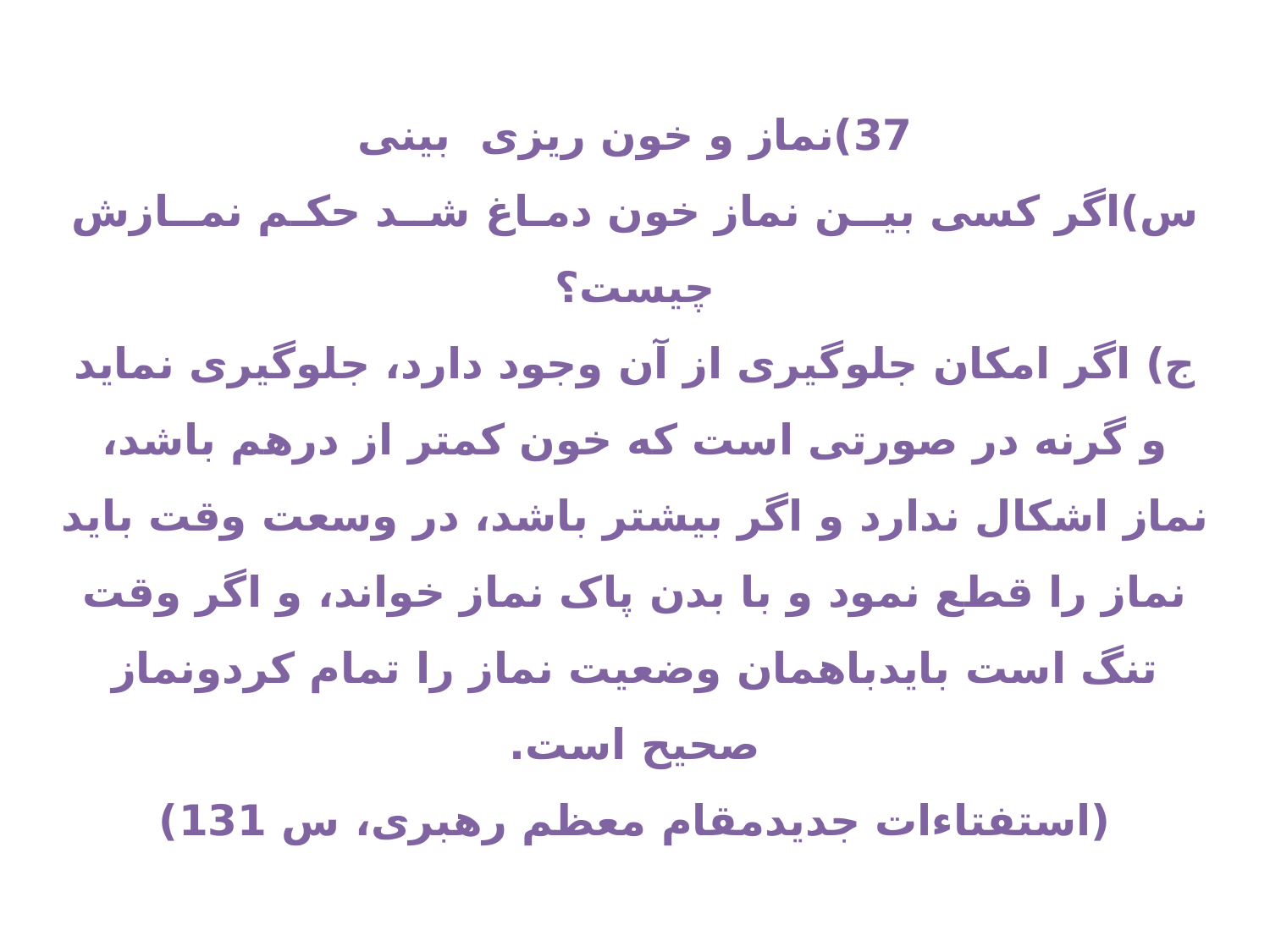

37)نماز و خون ریزی  بینی
س)اگر کسی بیــن نماز خون دمـاغ شــد حکـم نمــازش چیست؟
ج) اگر امکان جلوگیرى از آن وجود دارد، جلوگیرى نماید و گرنه در صورتى است که خون کمتر از درهم باشد، نماز اشکال ندارد و اگر بیشتر باشد، در وسعت وقت باید نماز را قطع نمود و با بدن پاک نماز خواند، و اگر وقت تنگ است بایدباهمان وضعیت نماز را تمام کردونماز صحیح است.
(استفتاءات جدیدمقام معظم رهبری، س 131)